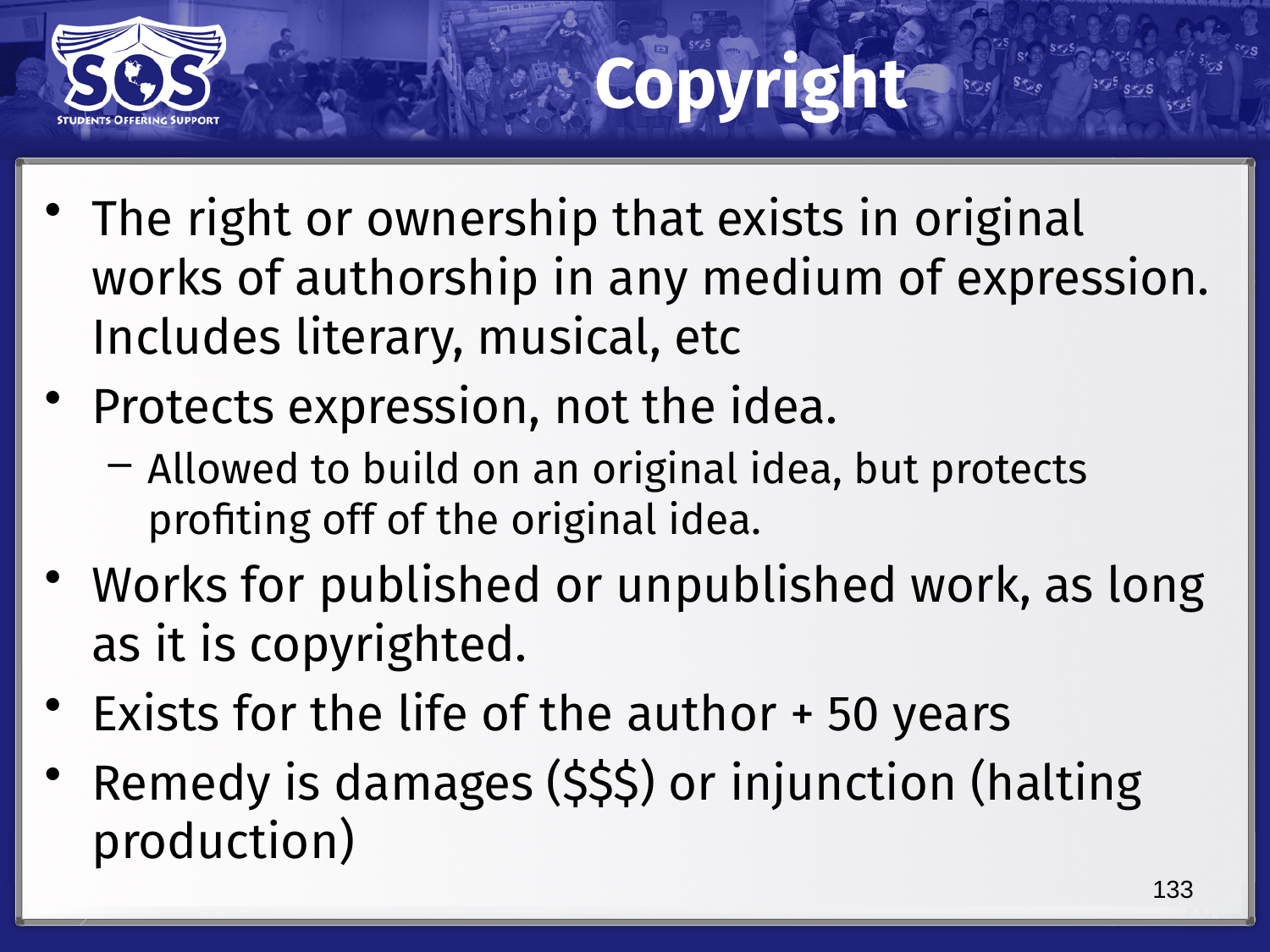

# Copyright
The right or ownership that exists in original works of authorship in any medium of expression. Includes literary, musical, etc
Protects expression, not the idea.
Allowed to build on an original idea, but protects profiting off of the original idea.
Works for published or unpublished work, as long as it is copyrighted.
Exists for the life of the author + 50 years
Remedy is damages ($$$) or injunction (halting production)

133